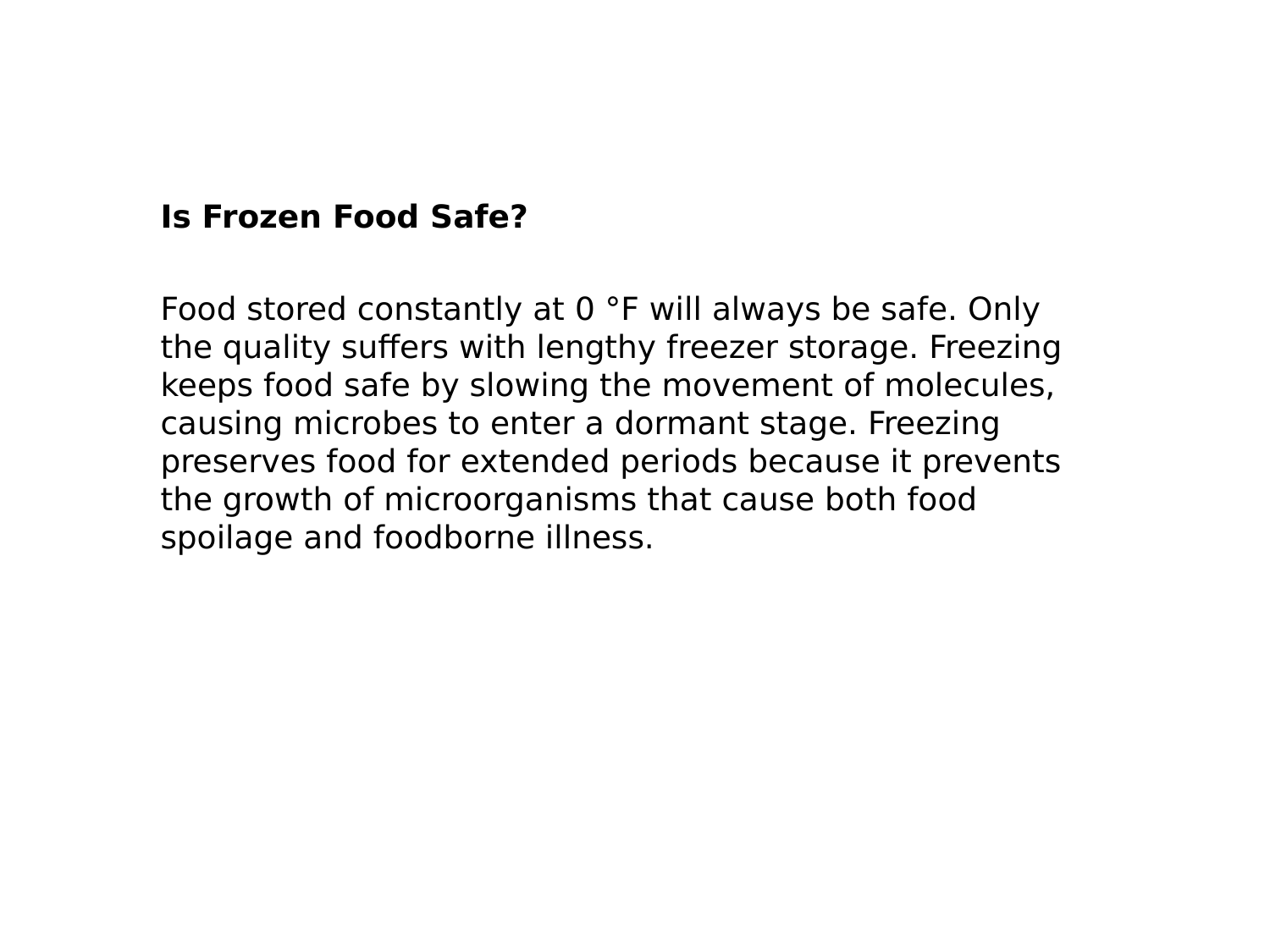

Is Frozen Food Safe?
Food stored constantly at 0 °F will always be safe. Only the quality suffers with lengthy freezer storage. Freezing keeps food safe by slowing the movement of molecules, causing microbes to enter a dormant stage. Freezing preserves food for extended periods because it prevents the growth of microorganisms that cause both food spoilage and foodborne illness.